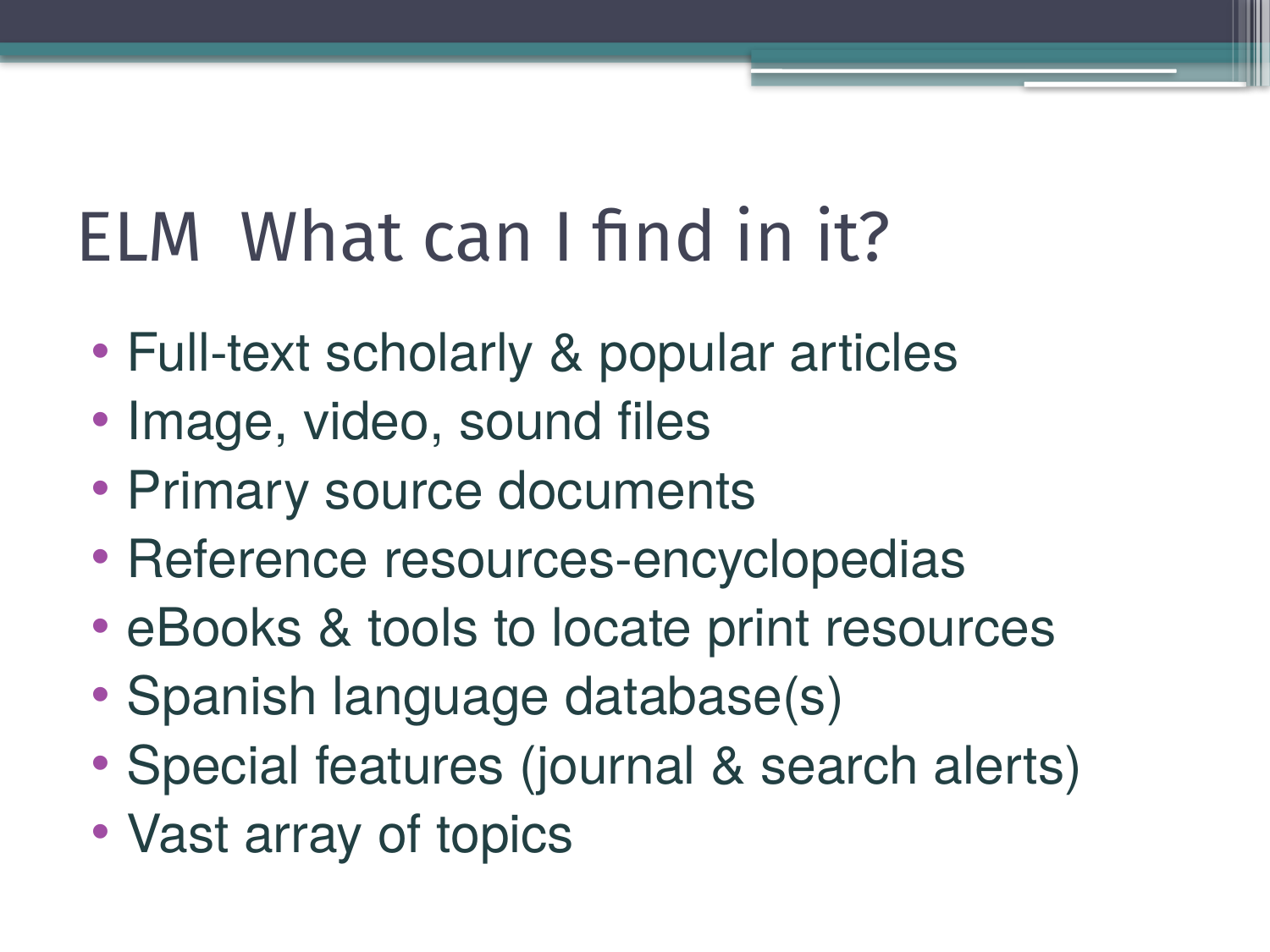

# ELM  What can I find in it?
Full-text scholarly & popular articles
Image, video, sound files
Primary source documents
Reference resources-encyclopedias
eBooks & tools to locate print resources
Spanish language database(s)
Special features (journal & search alerts)
Vast array of topics